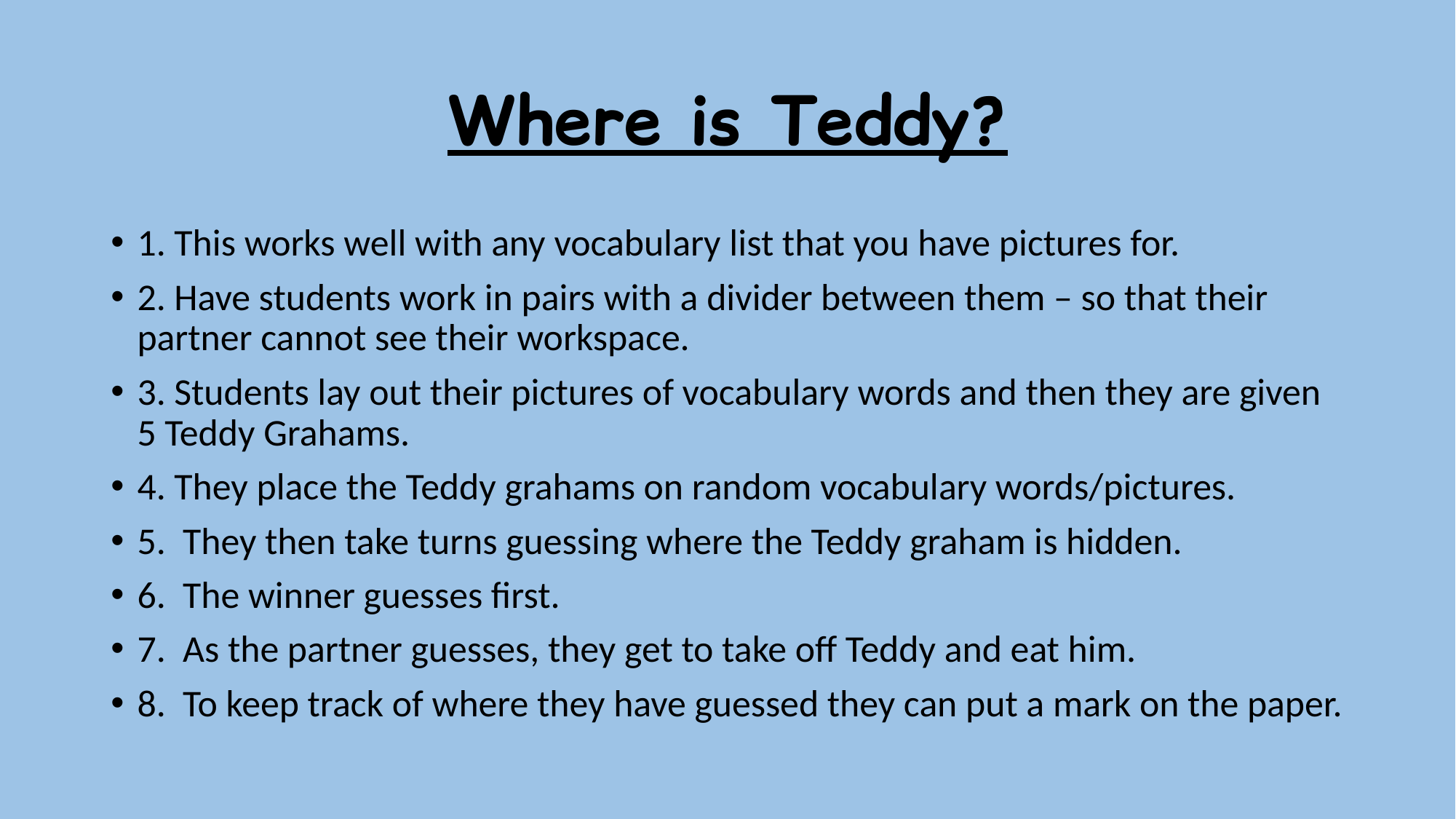

# Where is Teddy?
1. This works well with any vocabulary list that you have pictures for.
2. Have students work in pairs with a divider between them – so that their partner cannot see their workspace.
3. Students lay out their pictures of vocabulary words and then they are given 5 Teddy Grahams.
4. They place the Teddy grahams on random vocabulary words/pictures.
5.  They then take turns guessing where the Teddy graham is hidden.
6.  The winner guesses first.
7.  As the partner guesses, they get to take off Teddy and eat him.
8.  To keep track of where they have guessed they can put a mark on the paper.